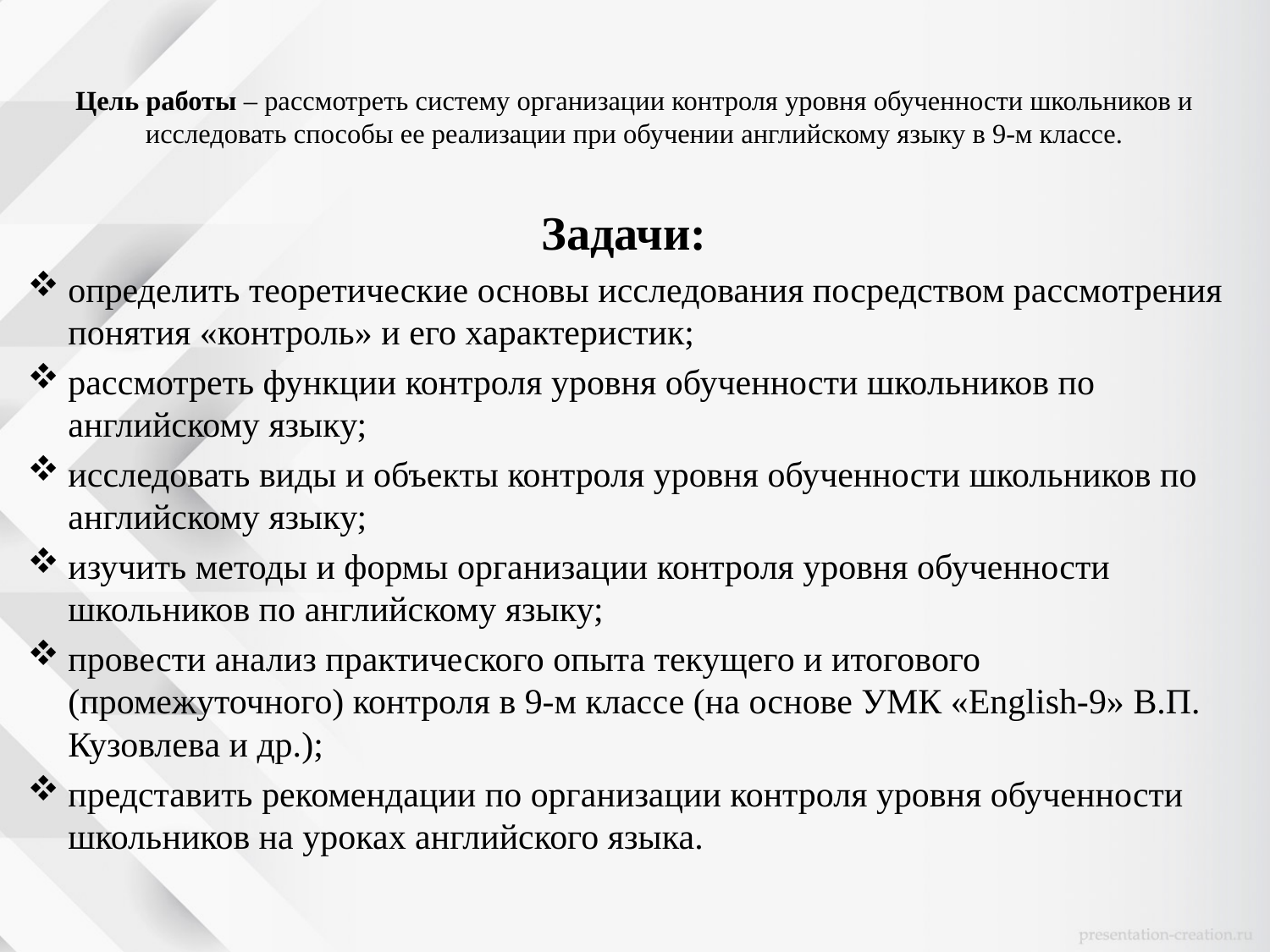

# Цель работы – рассмотреть систему организации контроля уровня обученности школьников и исследовать способы ее реализации при обучении английскому языку в 9-м классе.
Задачи:
определить теоретические основы исследования посредством рассмотрения понятия «контроль» и его характеристик;
рассмотреть функции контроля уровня обученности школьников по английскому языку;
исследовать виды и объекты контроля уровня обученности школьников по английскому языку;
изучить методы и формы организации контроля уровня обученности школьников по английскому языку;
провести анализ практического опыта текущего и итогового (промежуточного) контроля в 9-м классе (на основе УМК «English-9» В.П. Кузовлева и др.);
представить рекомендации по организации контроля уровня обученности школьников на уроках английского языка.